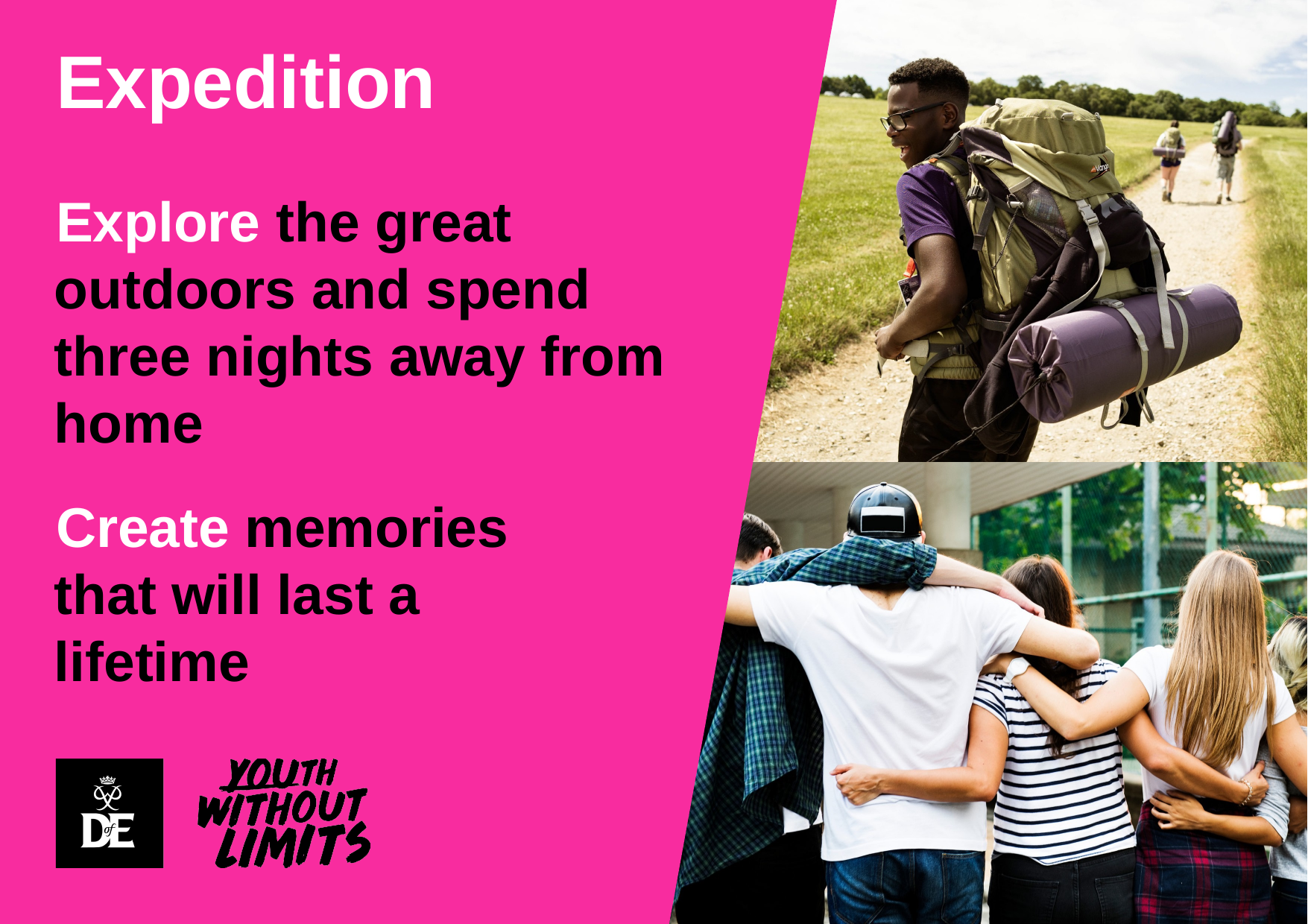

# Expedition
Explore the great outdoors and spend three nights away from home
Create memories that will last a lifetime